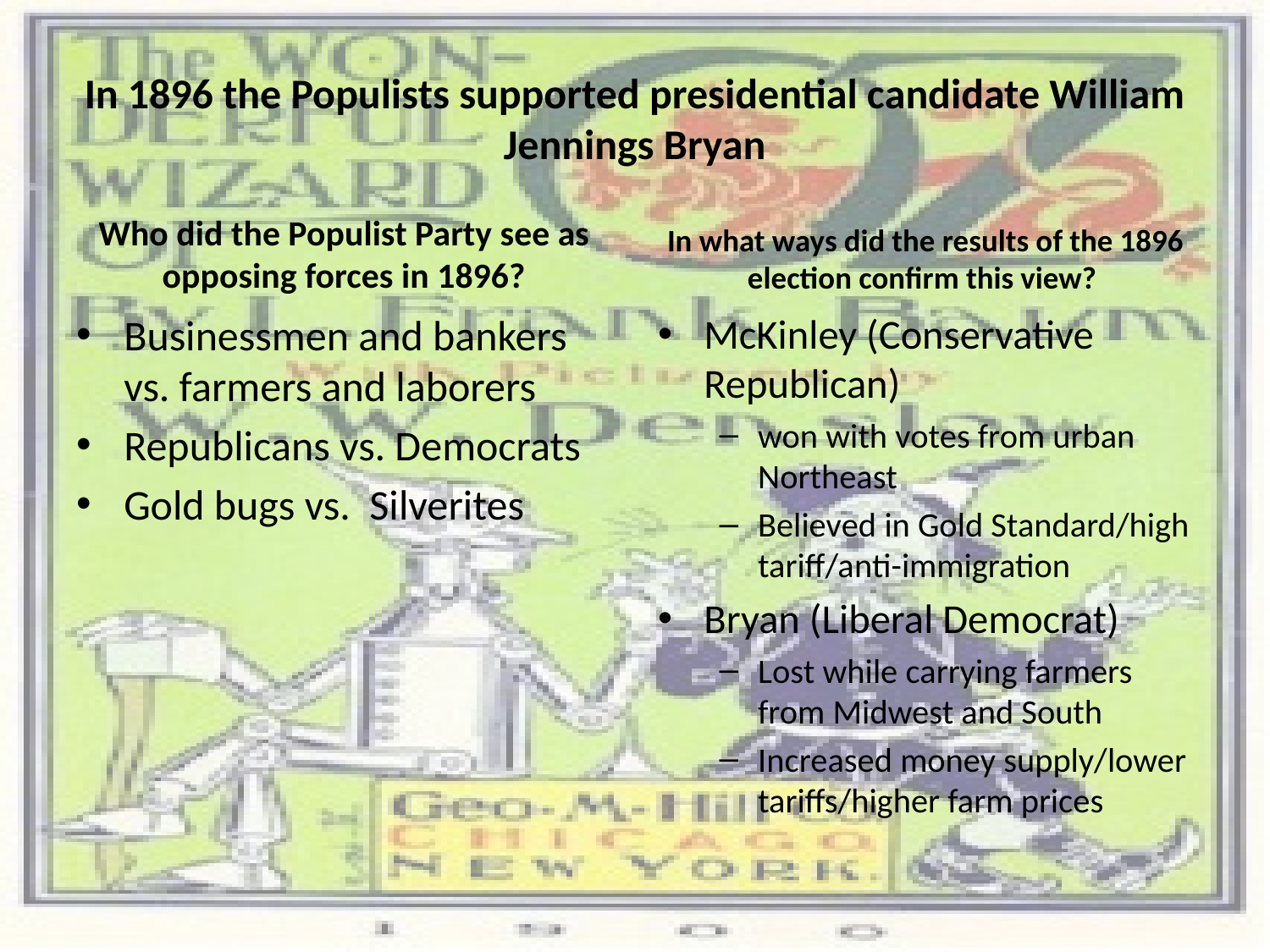

# In 1896 the Populists supported presidential candidate William Jennings Bryan
Who did the Populist Party see as opposing forces in 1896?
In what ways did the results of the 1896 election confirm this view?
Businessmen and bankers vs. farmers and laborers
Republicans vs. Democrats
Gold bugs vs.  Silverites
McKinley (Conservative Republican)
won with votes from urban Northeast
Believed in Gold Standard/high tariff/anti-immigration
Bryan (Liberal Democrat)
Lost while carrying farmers from Midwest and South
Increased money supply/lower tariffs/higher farm prices